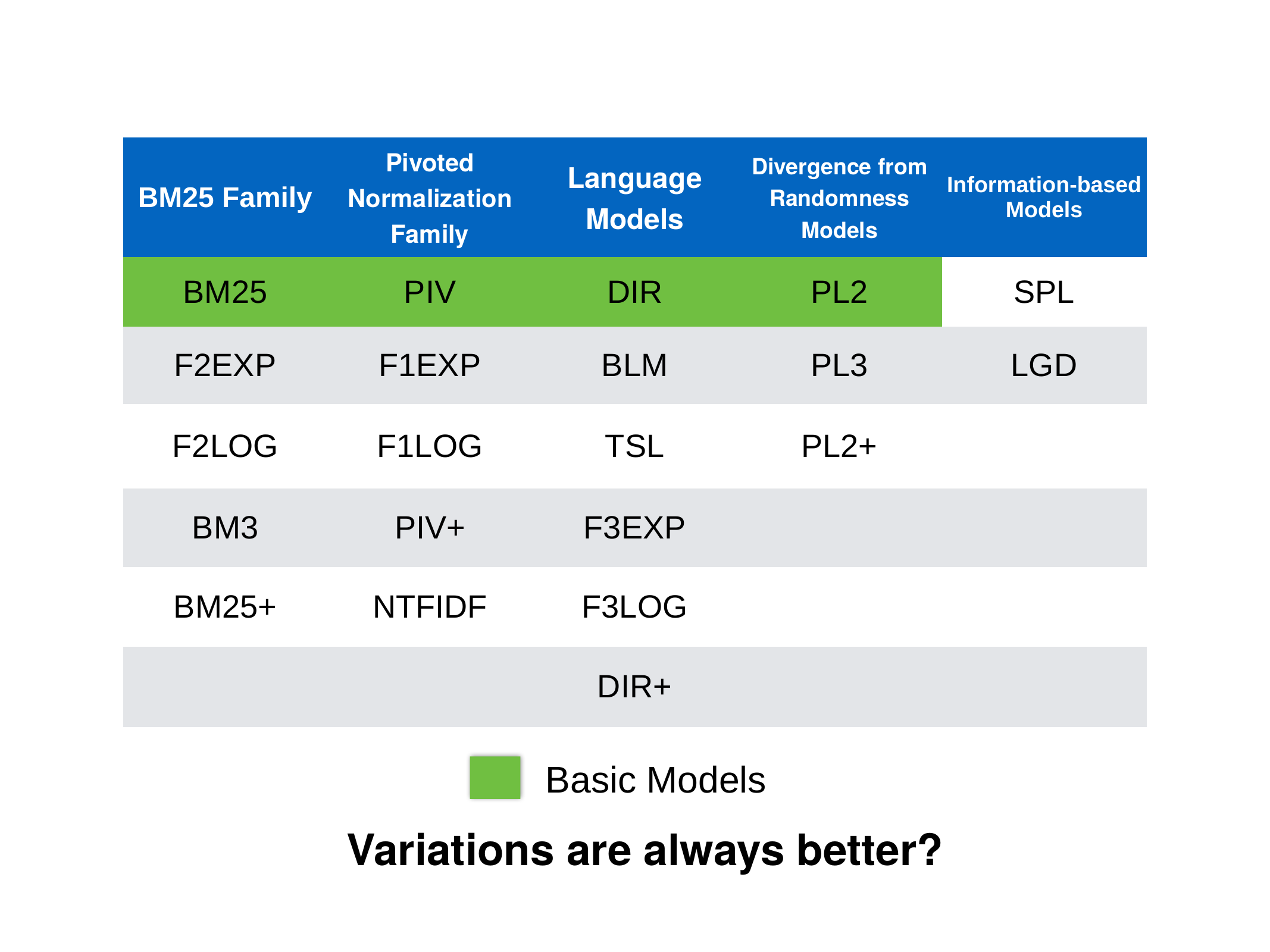

| BM25 Family | Pivoted Normalization Family | Language Models | Divergence from Randomness Models | Information-based Models |
| --- | --- | --- | --- | --- |
| BM25 | PIV | DIR | PL2 | SPL |
| F2EXP | F1EXP | BLM | PL3 | LGD |
| F2LOG | F1LOG | TSL | PL2+ |  |
| BM3 | PIV+ | F3EXP |  |  |
| BM25+ | NTFIDF | F3LOG |  |  |
|  |  | DIR+ |  |  |
# Variations are always better?
Basic Models

112